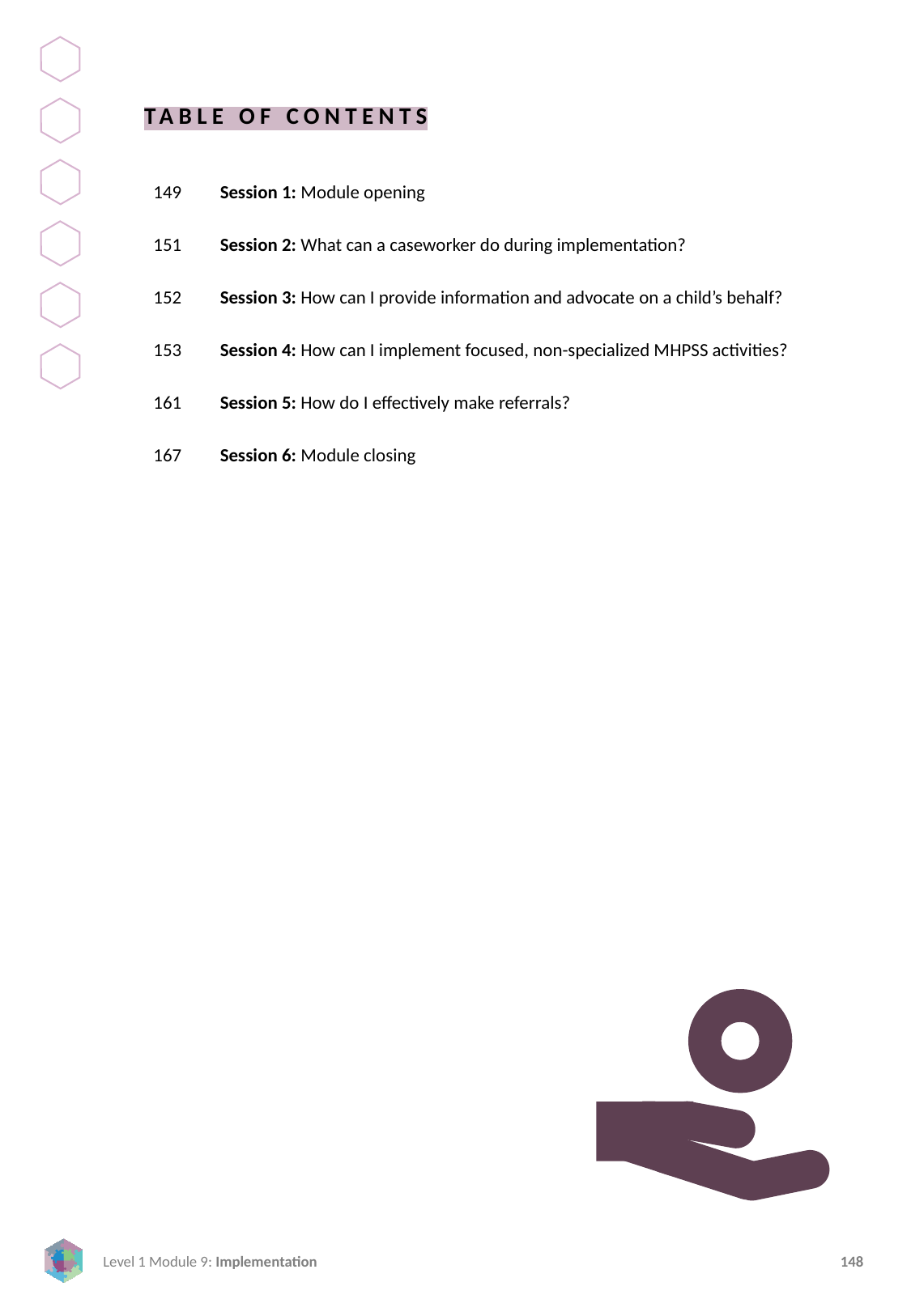

TABLE OF CONTENTS

149
151
152
153
161
167
Session 1: Module opening
Session 2: What can a caseworker do during implementation?
Session 3: How can I provide information and advocate on a child’s behalf?
Session 4: How can I implement focused, non-specialized MHPSS activities?
Session 5: How do I effectively make referrals?
Session 6: Module closing